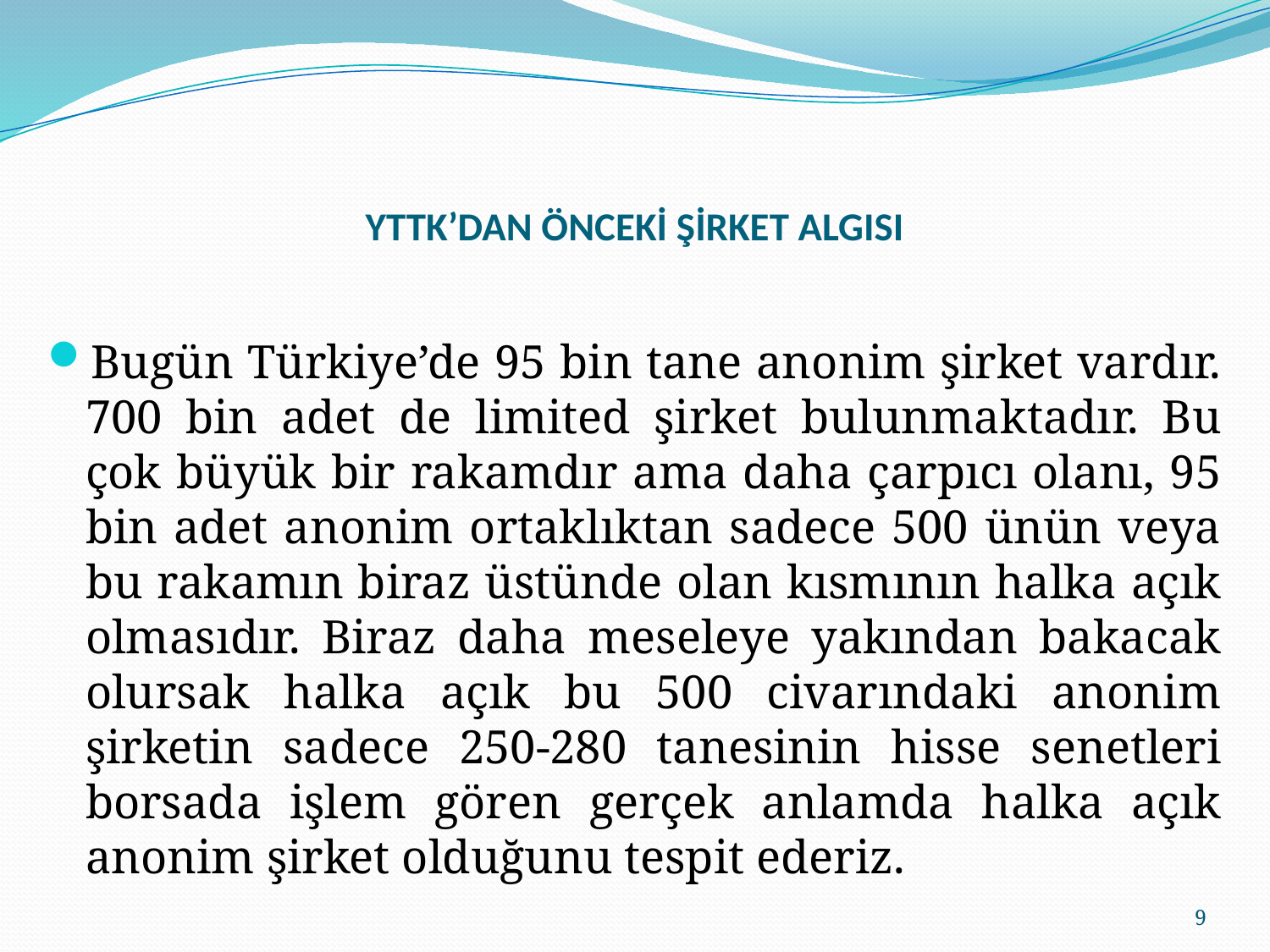

# YTTK’DAN ÖNCEKİ ŞİRKET ALGISI
Bugün Türkiye’de 95 bin tane anonim şirket vardır. 700 bin adet de limited şirket bulunmaktadır. Bu çok büyük bir rakamdır ama daha çarpıcı olanı, 95 bin adet anonim ortaklıktan sadece 500 ünün veya bu rakamın biraz üstünde olan kısmının halka açık olmasıdır. Biraz daha meseleye yakından bakacak olursak halka açık bu 500 civarındaki anonim şirketin sadece 250-280 tanesinin hisse senetleri borsada işlem gören gerçek anlamda halka açık anonim şirket olduğunu tespit ederiz.

9